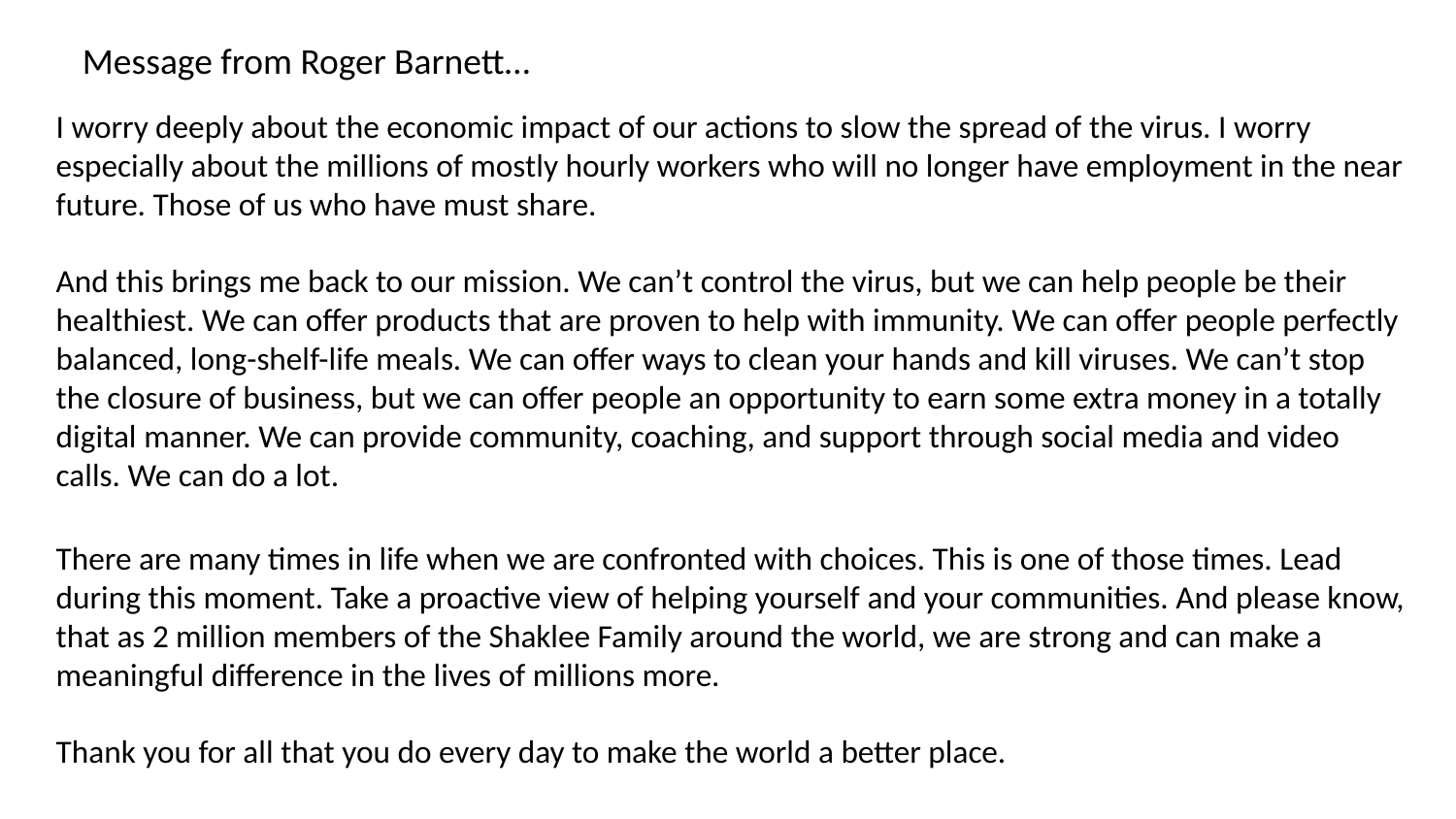

Message from Roger Barnett…
I worry deeply about the economic impact of our actions to slow the spread of the virus. I worry especially about the millions of mostly hourly workers who will no longer have employment in the near future. Those of us who have must share.

And this brings me back to our mission. We can’t control the virus, but we can help people be their healthiest. We can offer products that are proven to help with immunity. We can offer people perfectly balanced, long-shelf-life meals. We can offer ways to clean your hands and kill viruses. We can’t stop the closure of business, but we can offer people an opportunity to earn some extra money in a totally digital manner. We can provide community, coaching, and support through social media and video calls. We can do a lot.
There are many times in life when we are confronted with choices. This is one of those times. Lead during this moment. Take a proactive view of helping yourself and your communities. And please know, that as 2 million members of the Shaklee Family around the world, we are strong and can make a meaningful difference in the lives of millions more.

Thank you for all that you do every day to make the world a better place.